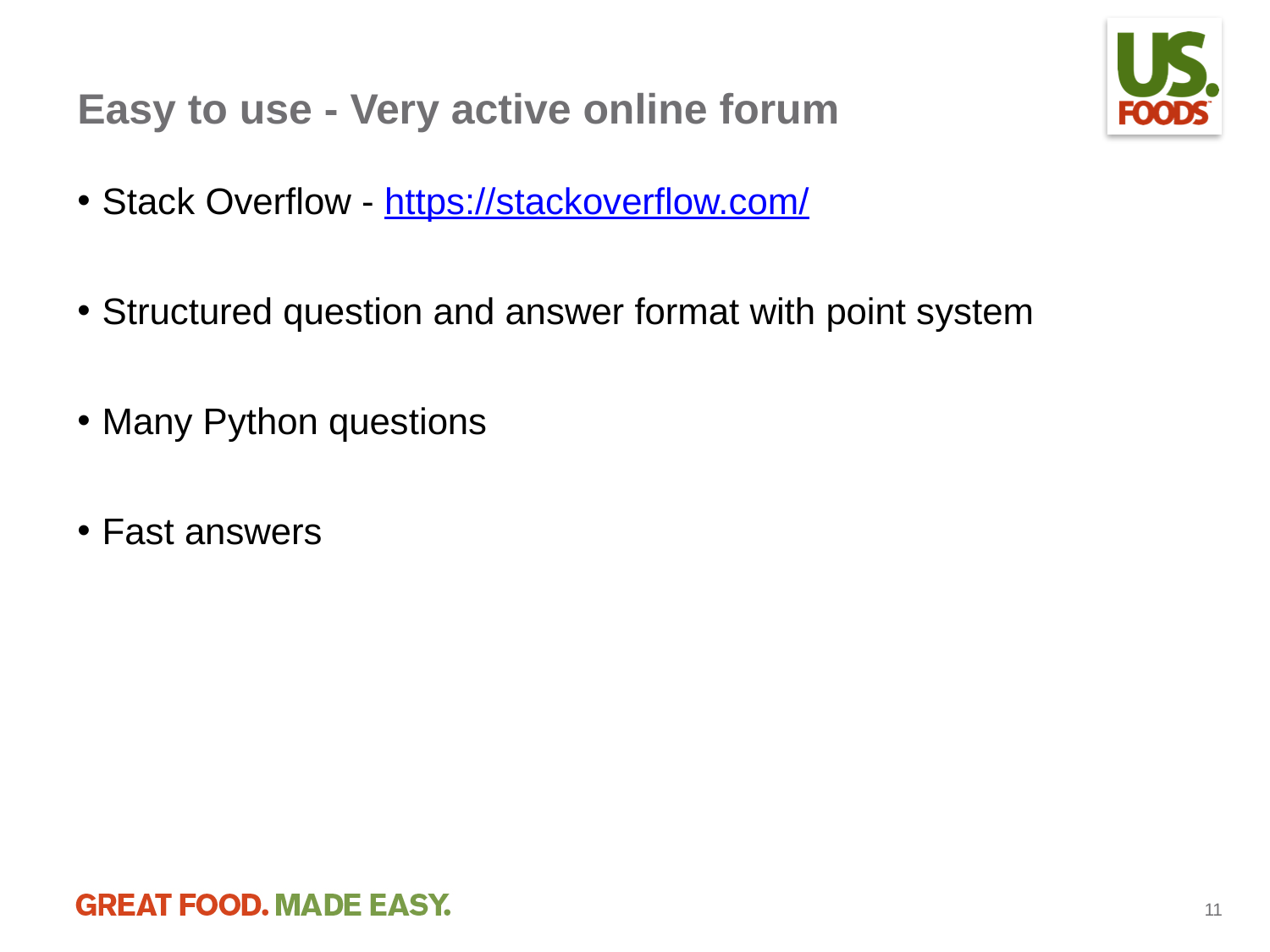

# Easy to use - Very active online forum
Stack Overflow - https://stackoverflow.com/

Structured question and answer format with point system

Many Python questions

Fast answers